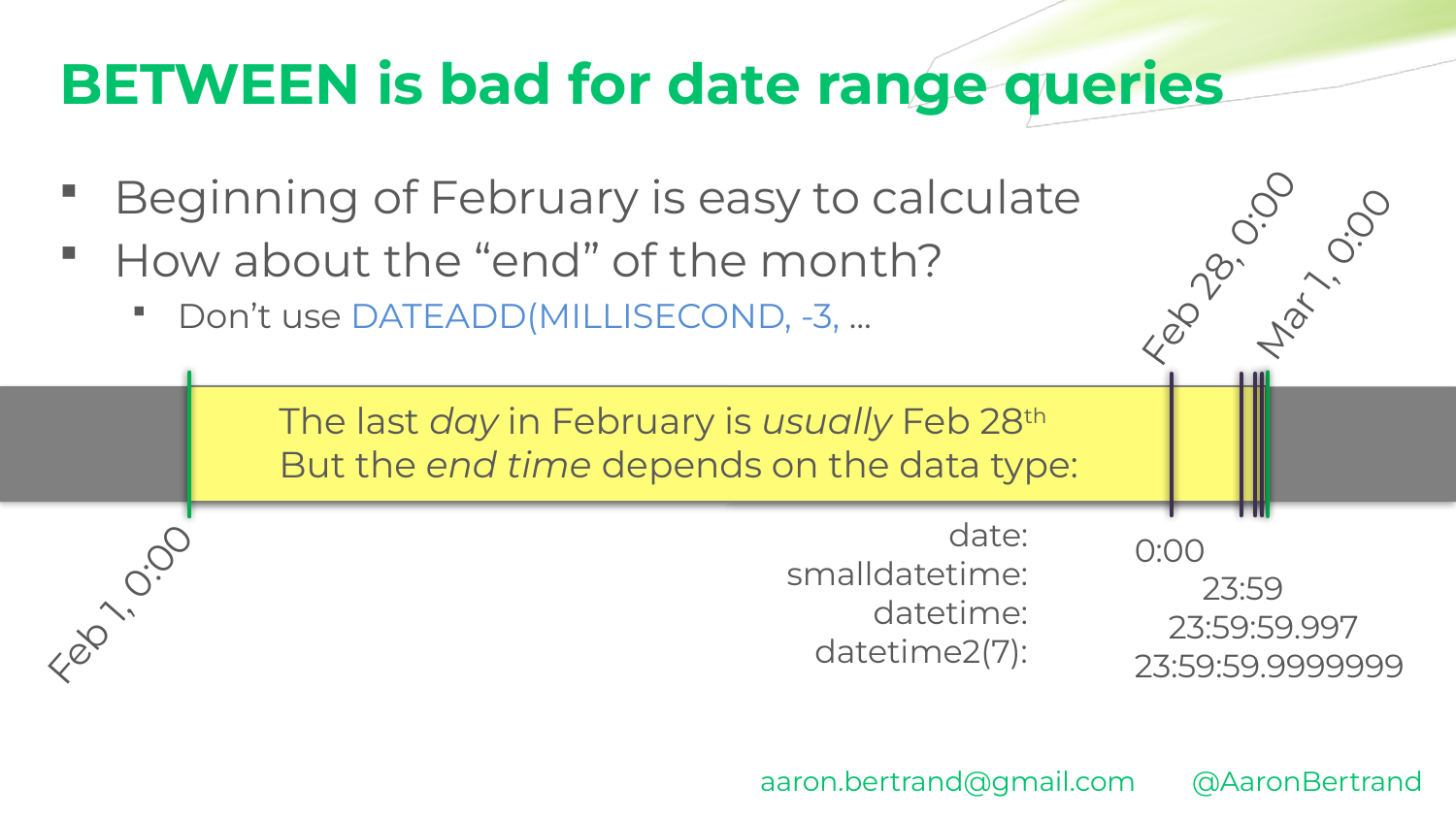

# BETWEEN is bad for date range queries
Beginning of February is easy to calculate
How about the “end” of the month?
Don’t use DATEADD(MILLISECOND, -3, …
Feb 28, 0:00
Mar 1, 0:00

The last day in February is usually Feb 28th
But the end time depends on the data type:

date:
 smalldatetime:
datetime:
datetime2(7):

   0:00
           23:59
       23:59:59.997
   23:59:59.9999999
Feb 1, 0:00